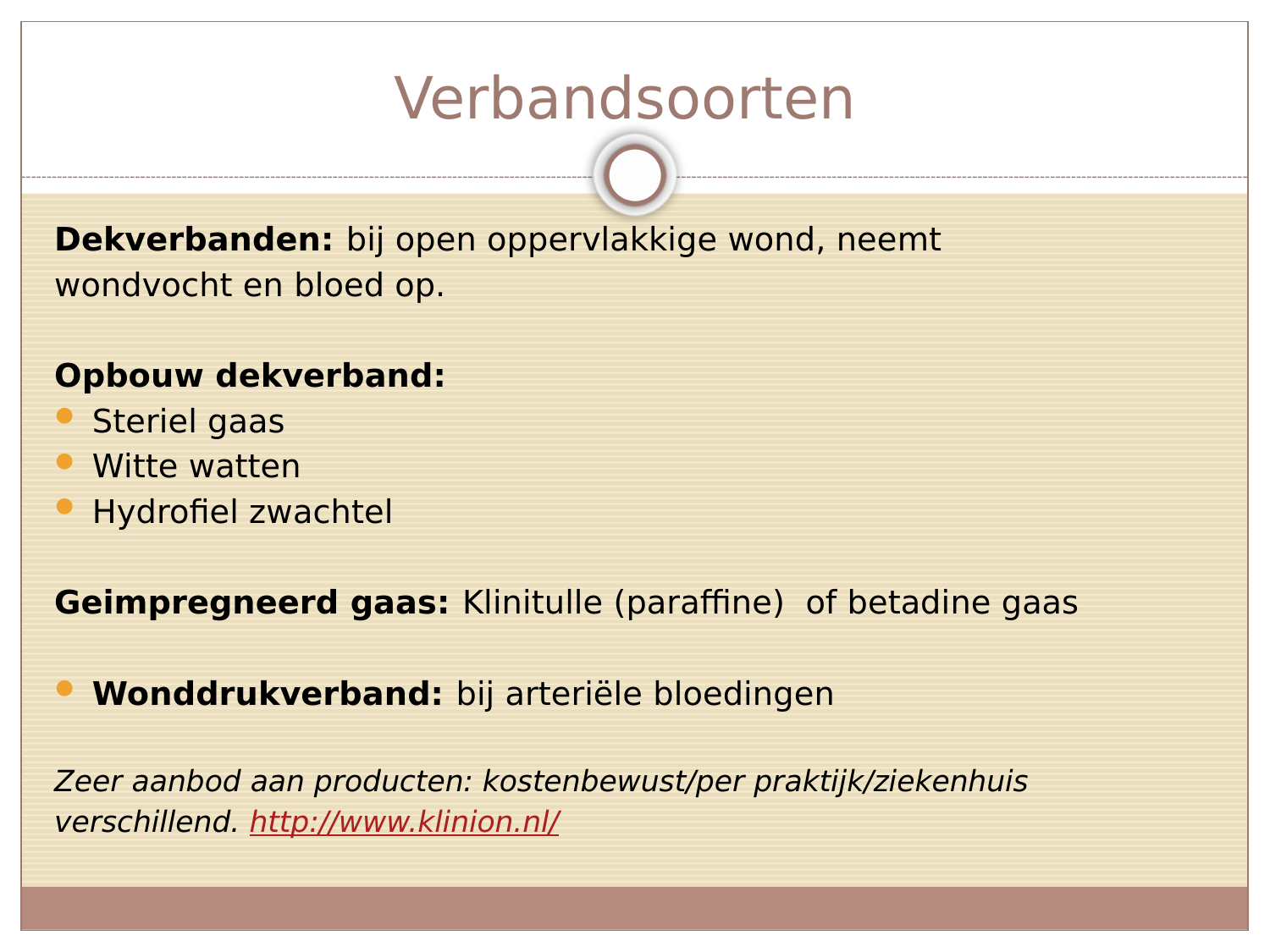

# Verbandsoorten
Dekverbanden: bij open oppervlakkige wond, neemt
wondvocht en bloed op.

Opbouw dekverband:
Steriel gaas
Witte watten
Hydrofiel zwachtel

Geimpregneerd gaas: Klinitulle (paraffine)  of betadine gaas

Wonddrukverband: bij arteriële bloedingen

Zeer aanbod aan producten: kostenbewust/per praktijk/ziekenhuis
verschillend. http://www.klinion.nl/